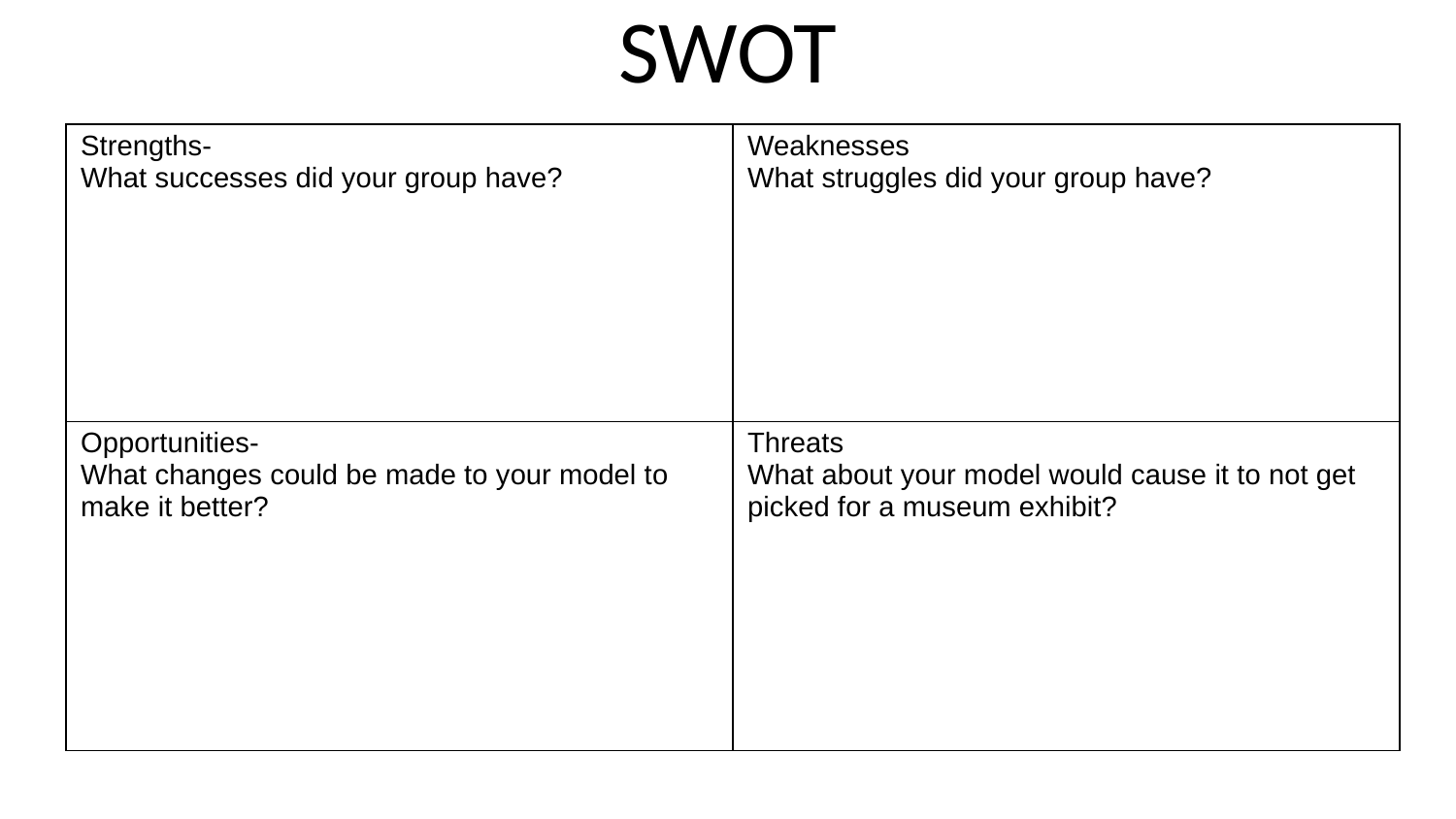

# SWOT
| Strengths- What successes did your group have? | Weaknesses What struggles did your group have? |
| --- | --- |
| Opportunities- What changes could be made to your model to make it better? | Threats What about your model would cause it to not get picked for a museum exhibit? |